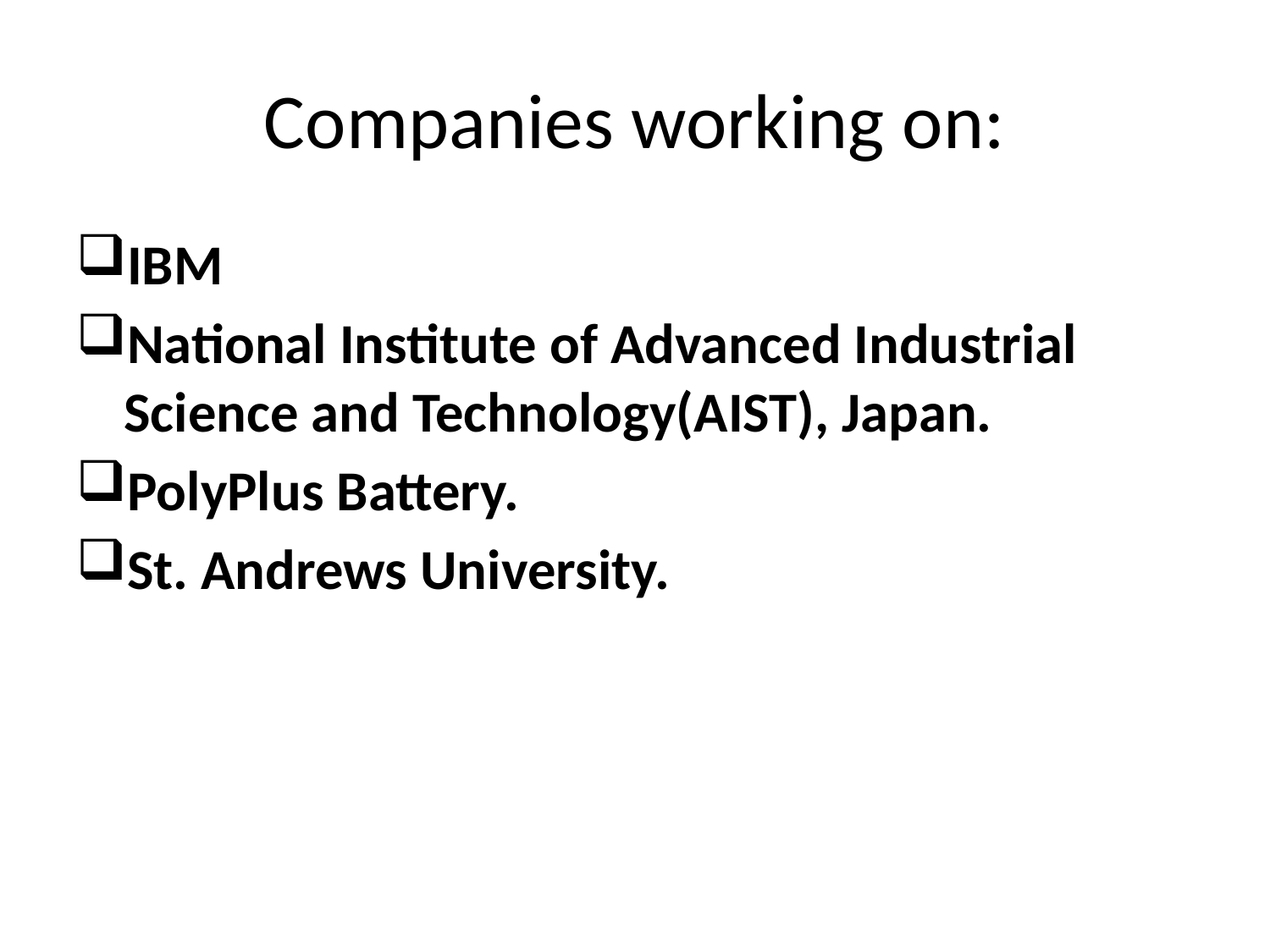

# Companies working on:
IBM
National Institute of Advanced Industrial Science and Technology(AIST), Japan.
PolyPlus Battery.
St. Andrews University.